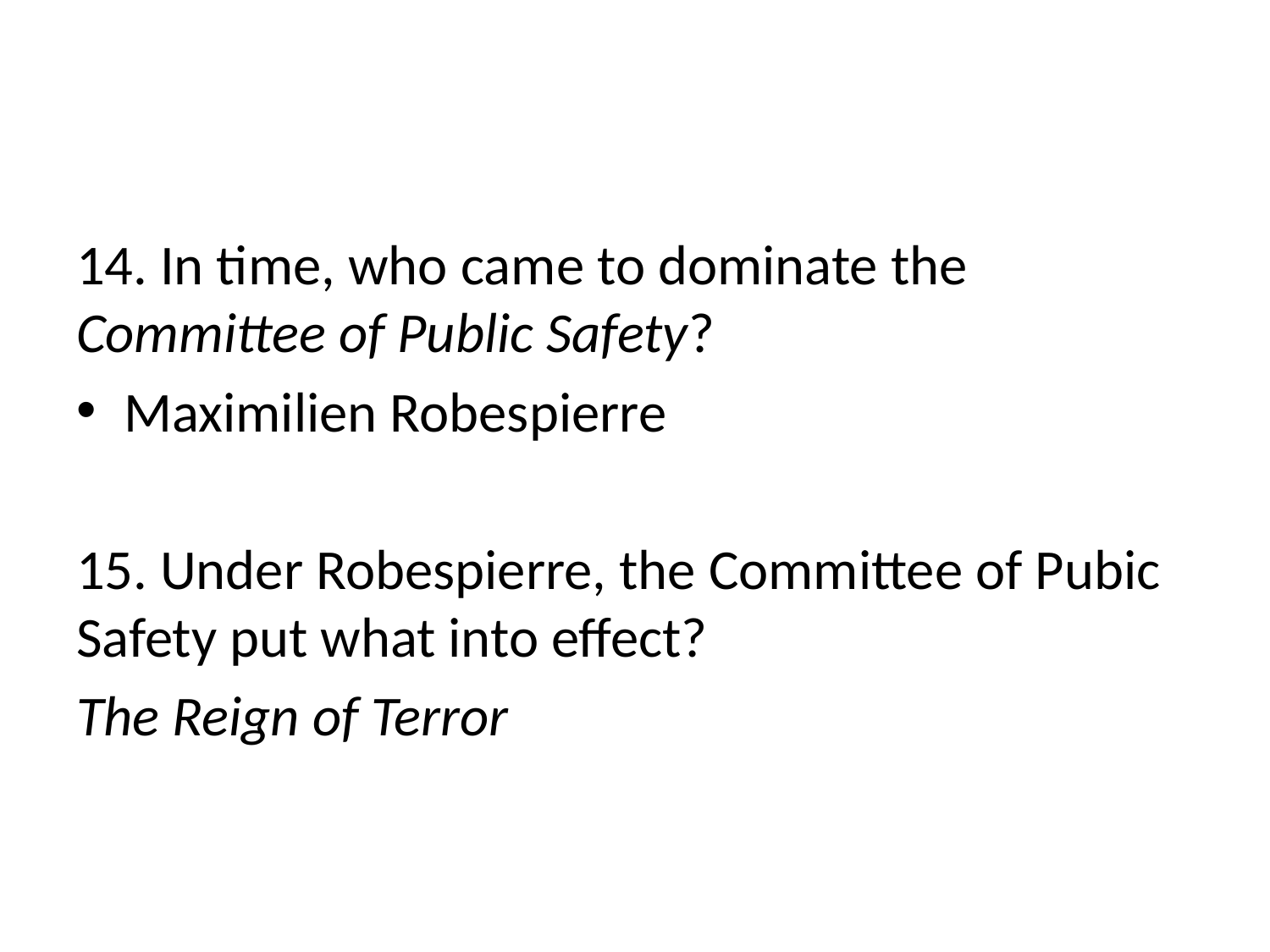

#
14. In time, who came to dominate the Committee of Public Safety?
Maximilien Robespierre

15. Under Robespierre, the Committee of Pubic Safety put what into effect?
The Reign of Terror